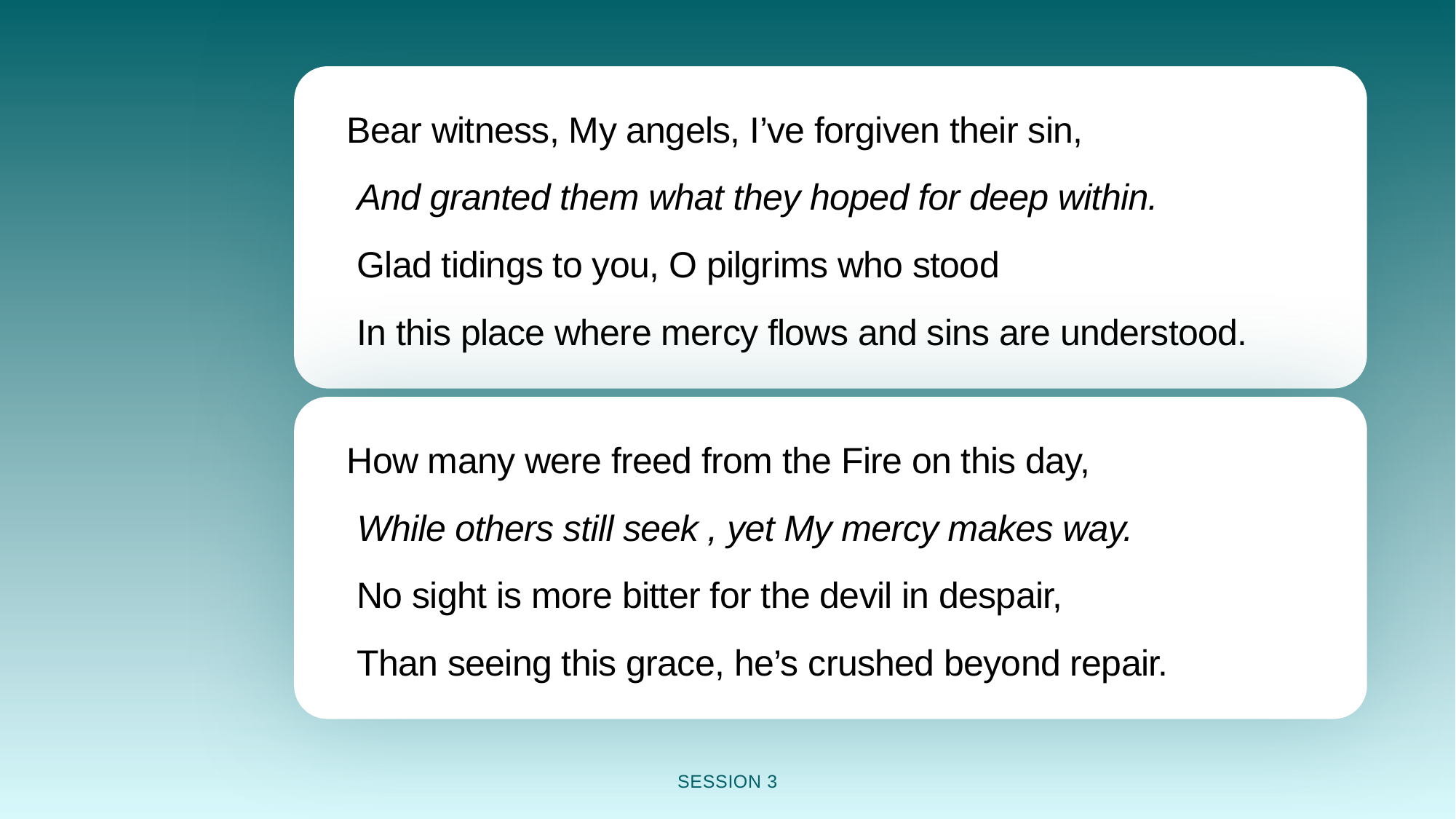

/
Bear witness, My angels, I’ve forgiven their sin,
 And granted them what they hoped for deep within.
 Glad tidings to you, O pilgrims who stood
 In this place where mercy flows and sins are understood.
How many were freed from the Fire on this day,
 While others still seek , yet My mercy makes way.
 No sight is more bitter for the devil in despair,
 Than seeing this grace, he’s crushed beyond repair.
SESSION 3